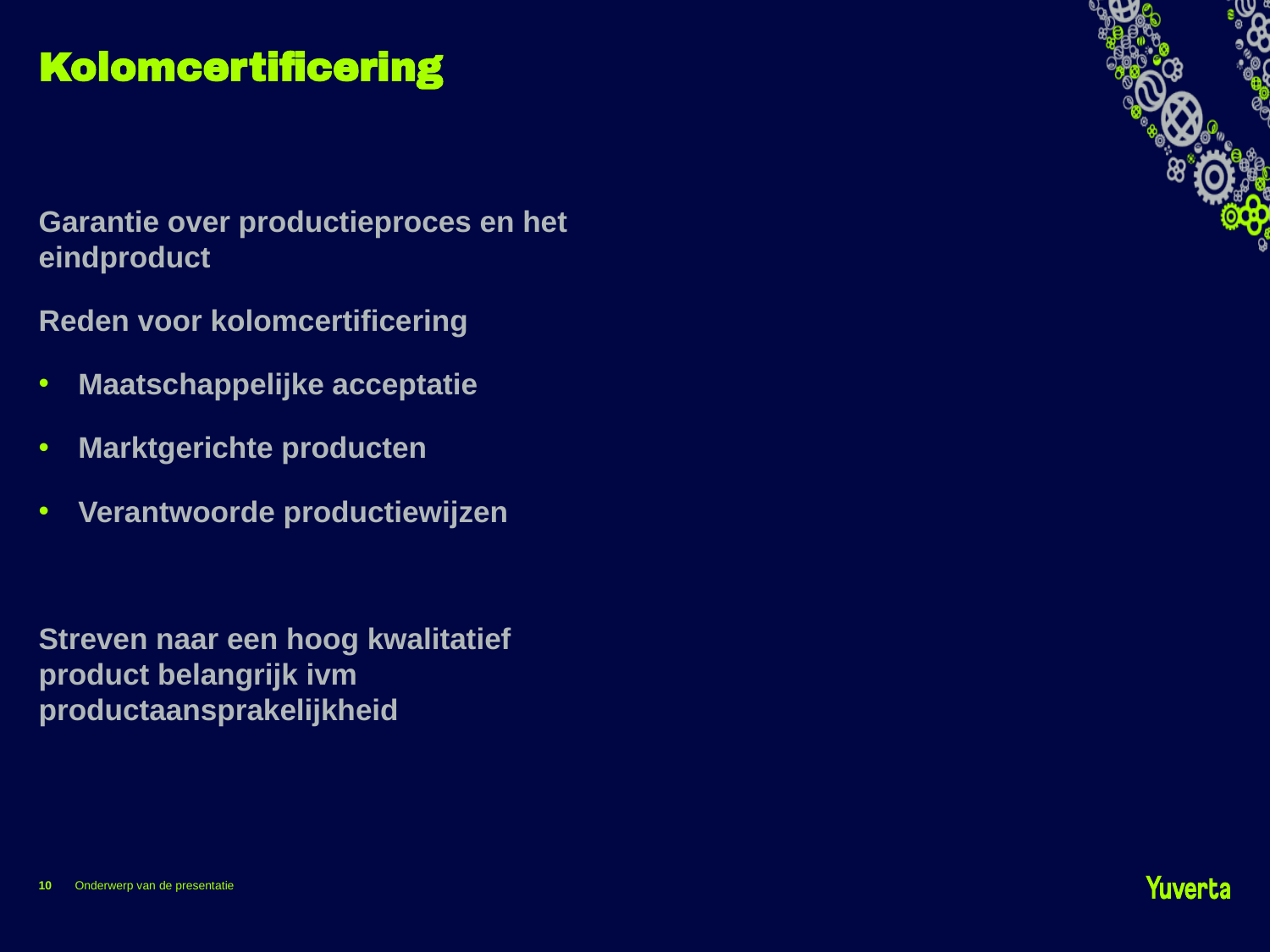

# Kolomcertificering
Garantie over productieproces en het eindproduct
Reden voor kolomcertificering
Maatschappelijke acceptatie
Marktgerichte producten
Verantwoorde productiewijzen

Streven naar een hoog kwalitatief product belangrijk ivm productaansprakelijkheid
10
Onderwerp van de presentatie
14-3-2024